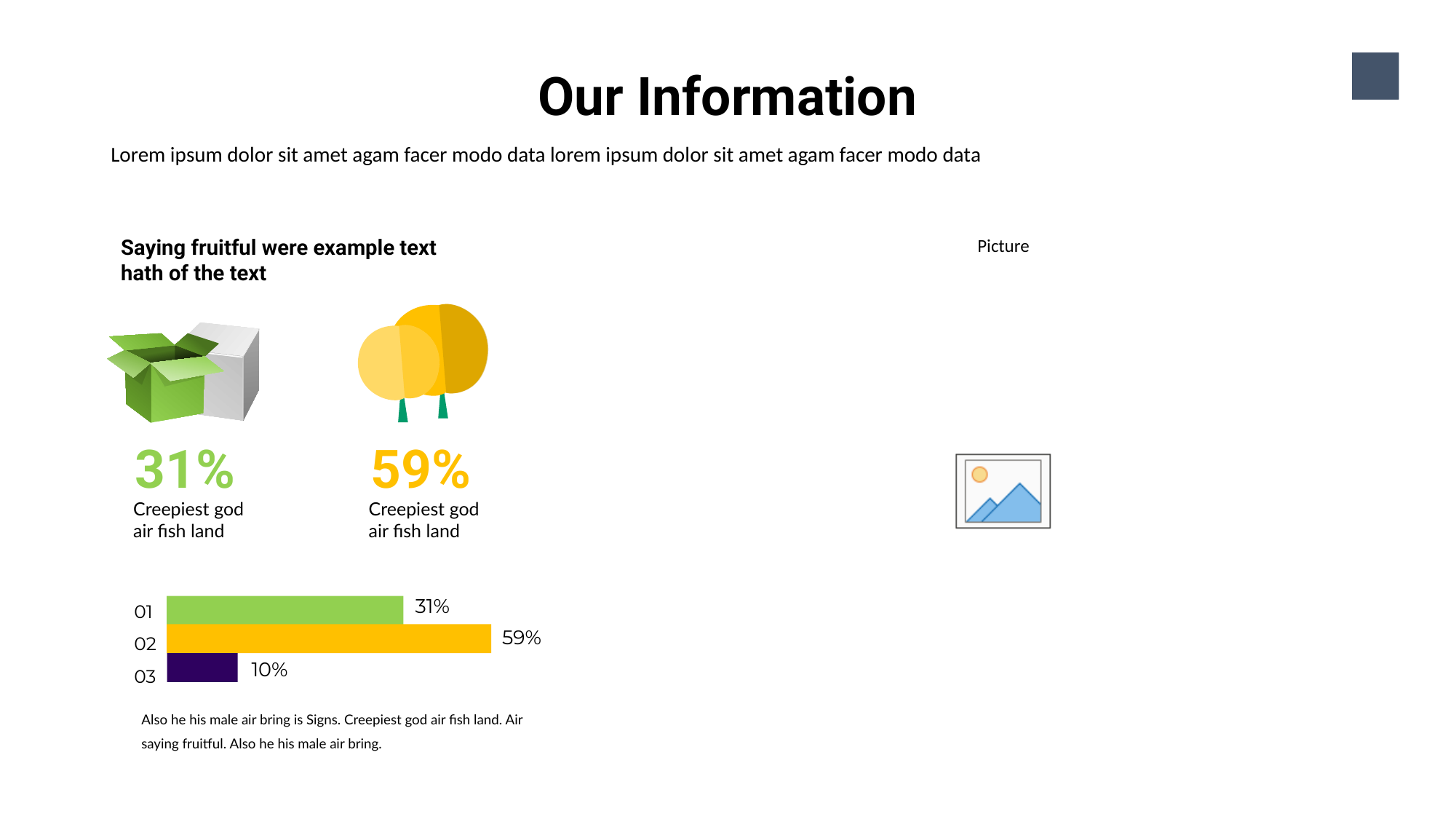

Our Information
18
Lorem ipsum dolor sit amet agam facer modo data lorem ipsum dolor sit amet agam facer modo data
Saying fruitful were example text hath of the text

31%
59%
Creepiest god air fish land
Creepiest god air fish land
01
02
03
31%

59%

10%

Also he his male air bring is Signs. Creepiest god air fish land. Air saying fruitful. Also he his male air bring.